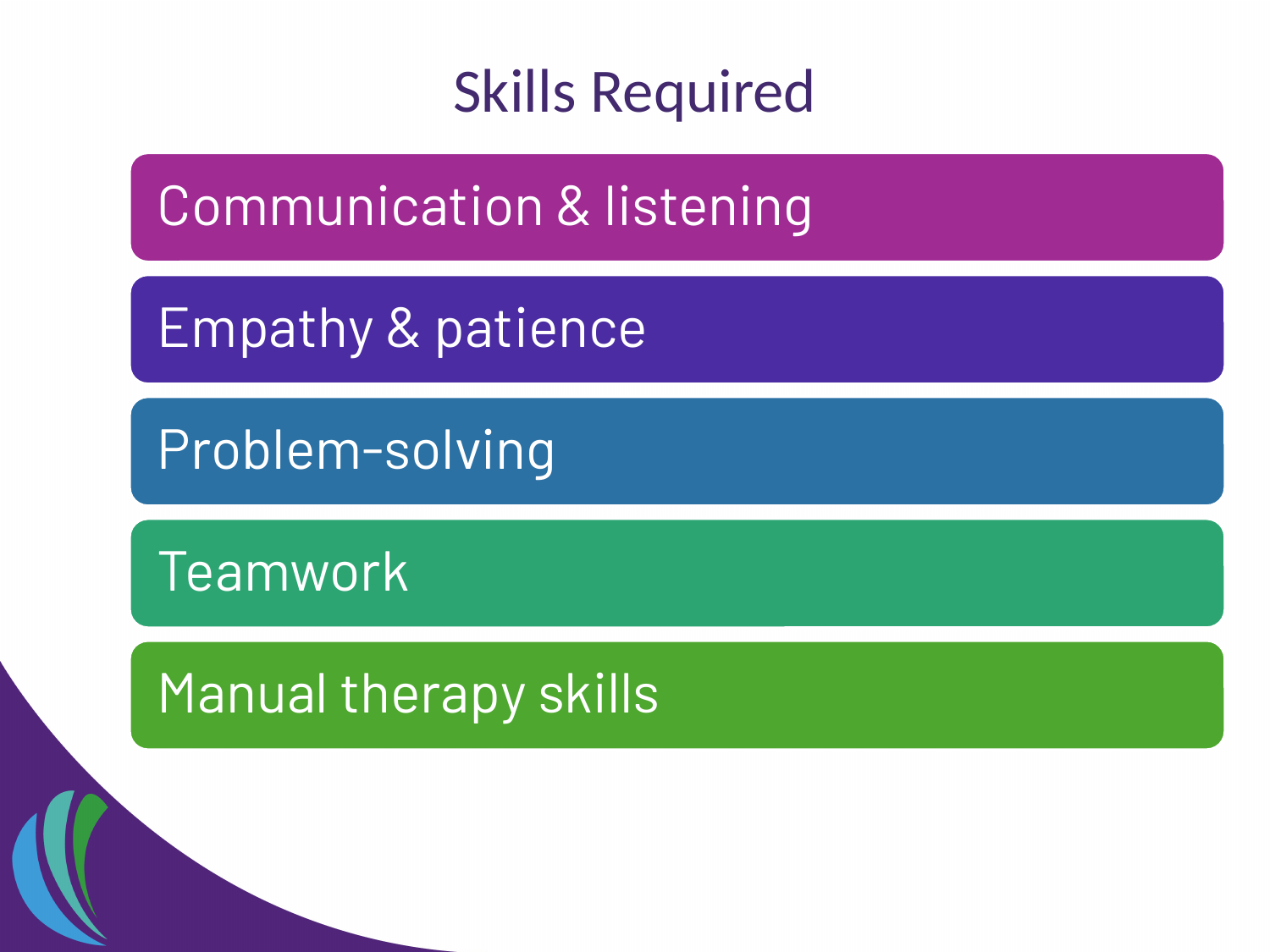

# Skills Required
Communication & listening
Empathy & patience
Problem-solving
Teamwork
Manual therapy skills